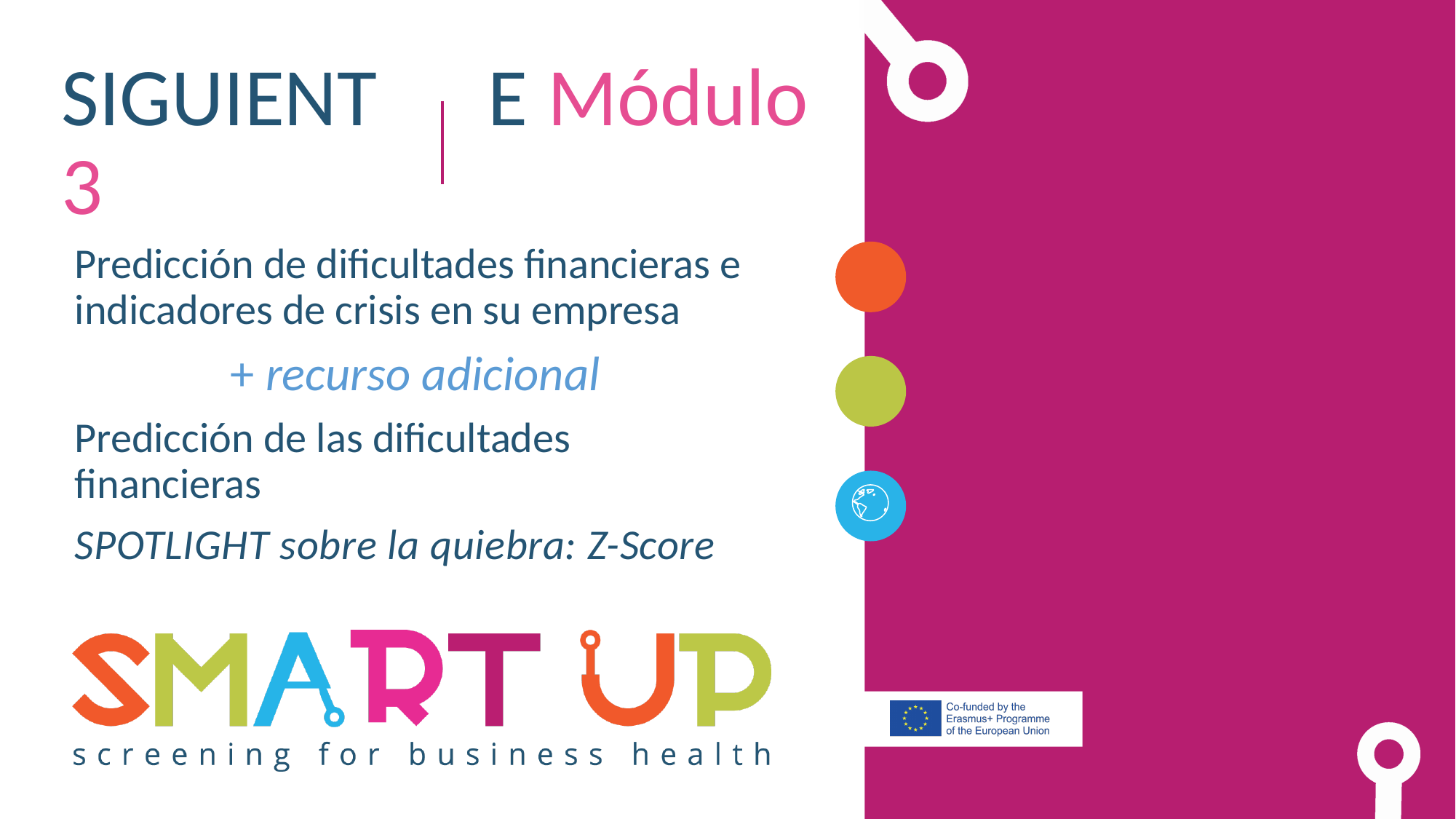

SIGUIENT      E Módulo 3
Predicción de dificultades financieras e indicadores de crisis en su empresa
+ recurso adicional
Predicción de las dificultades financieras
SPOTLIGHT sobre la quiebra: Z-Score